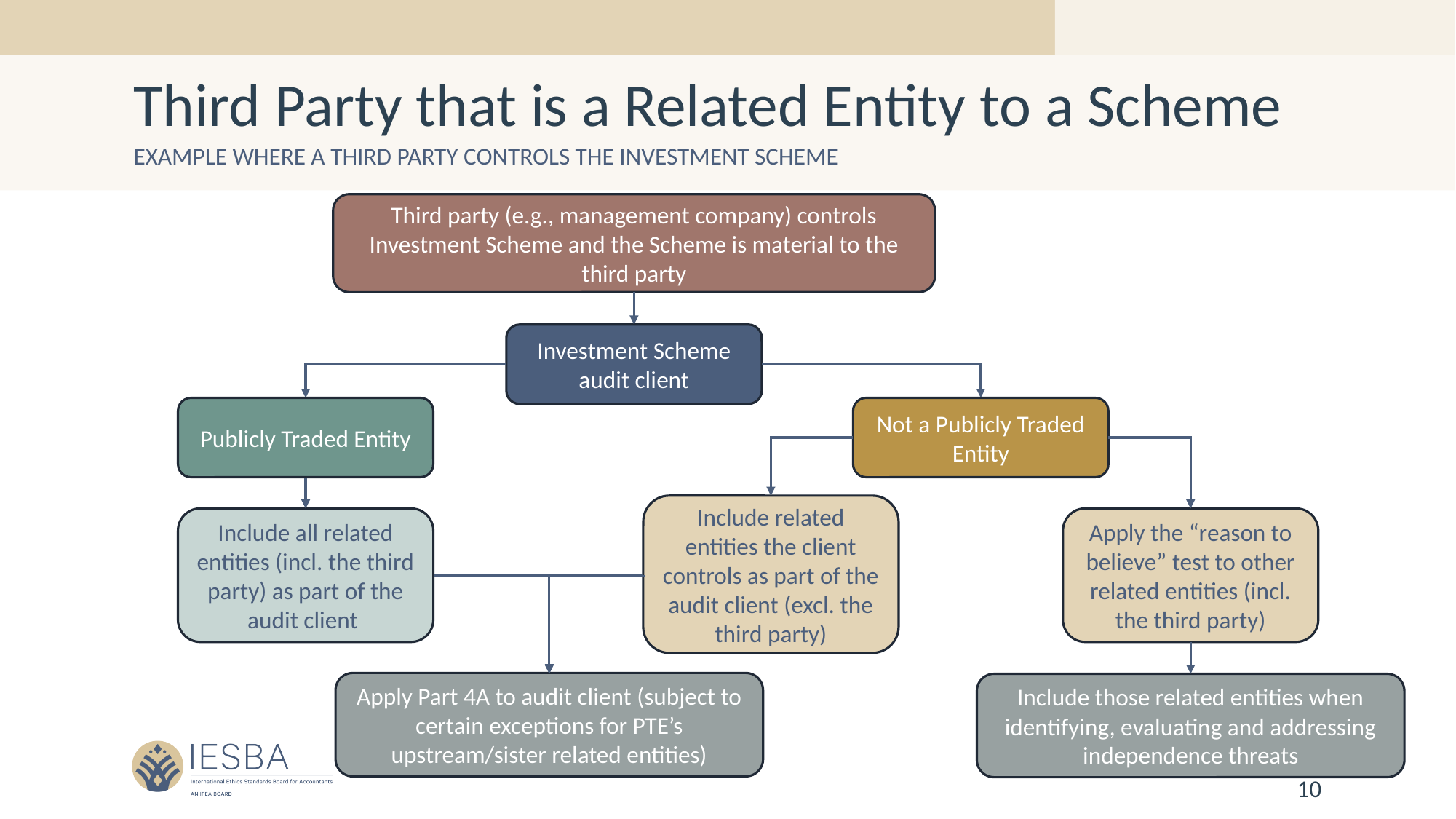

# Third Party that is a Related Entity to a Scheme
Example where a third party controls the Investment scheme
Third party (e.g., management company) controls Investment Scheme and the Scheme is material to the third party
Investment Scheme audit client
Publicly Traded Entity
Not a Publicly Traded Entity
Include related entities the client controls as part of the audit client (excl. the third party)
Apply the “reason to believe” test to other related entities (incl. the third party)
Include all related entities (incl. the third party) as part of the audit client
Apply Part 4A to audit client (subject to certain exceptions for PTE’s upstream/sister related entities)
Include those related entities when identifying, evaluating and addressing independence threats
10